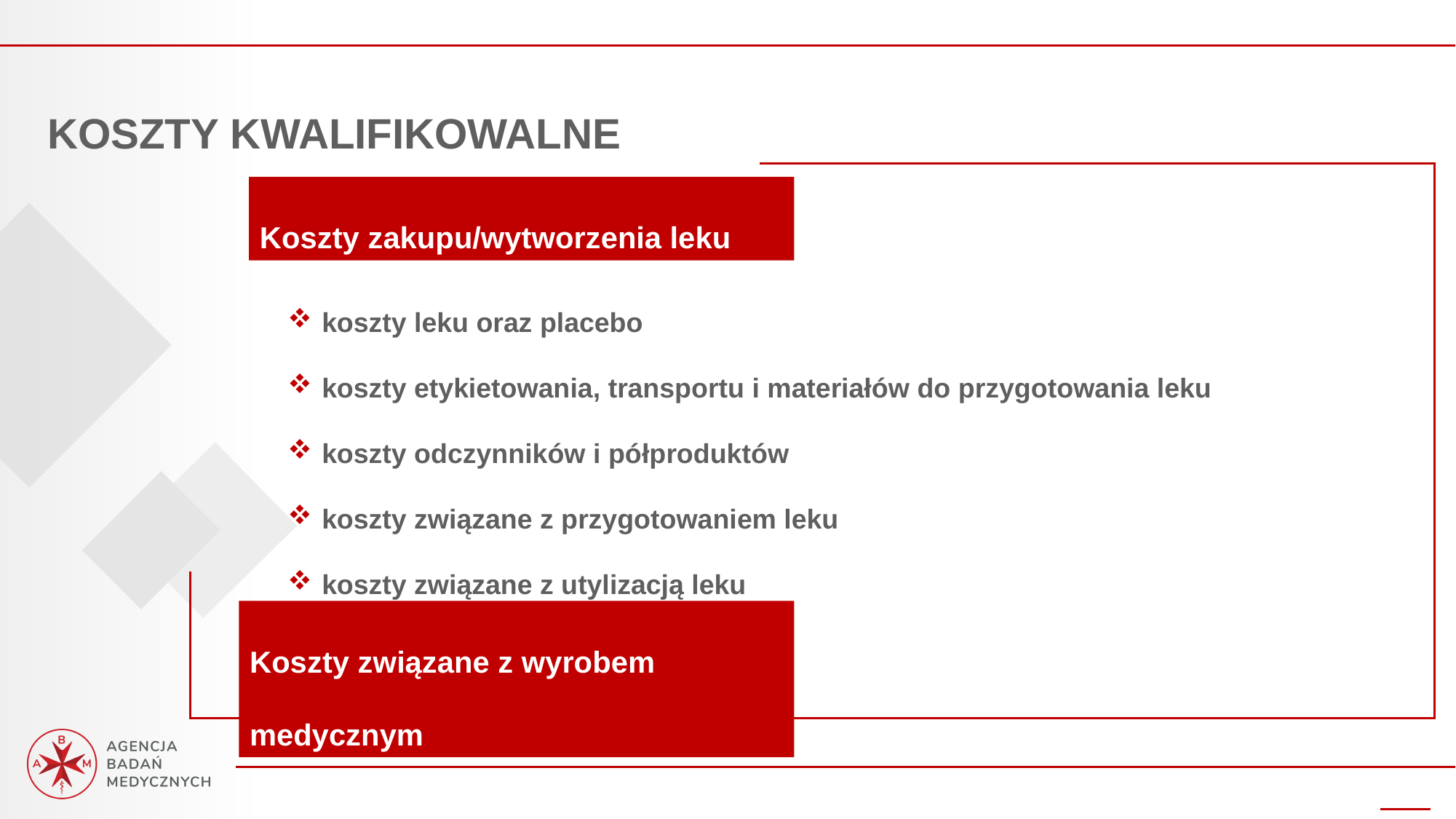

KOSZTY KWALIFIKOWALNE

Koszty zakupu/wytworzenia leku

koszty leku oraz placebo
koszty etykietowania, transportu i materiałów do przygotowania leku
koszty odczynników i półproduktów
koszty związane z przygotowaniem leku
koszty związane z utylizacją leku

Koszty związane z wyrobem medycznym